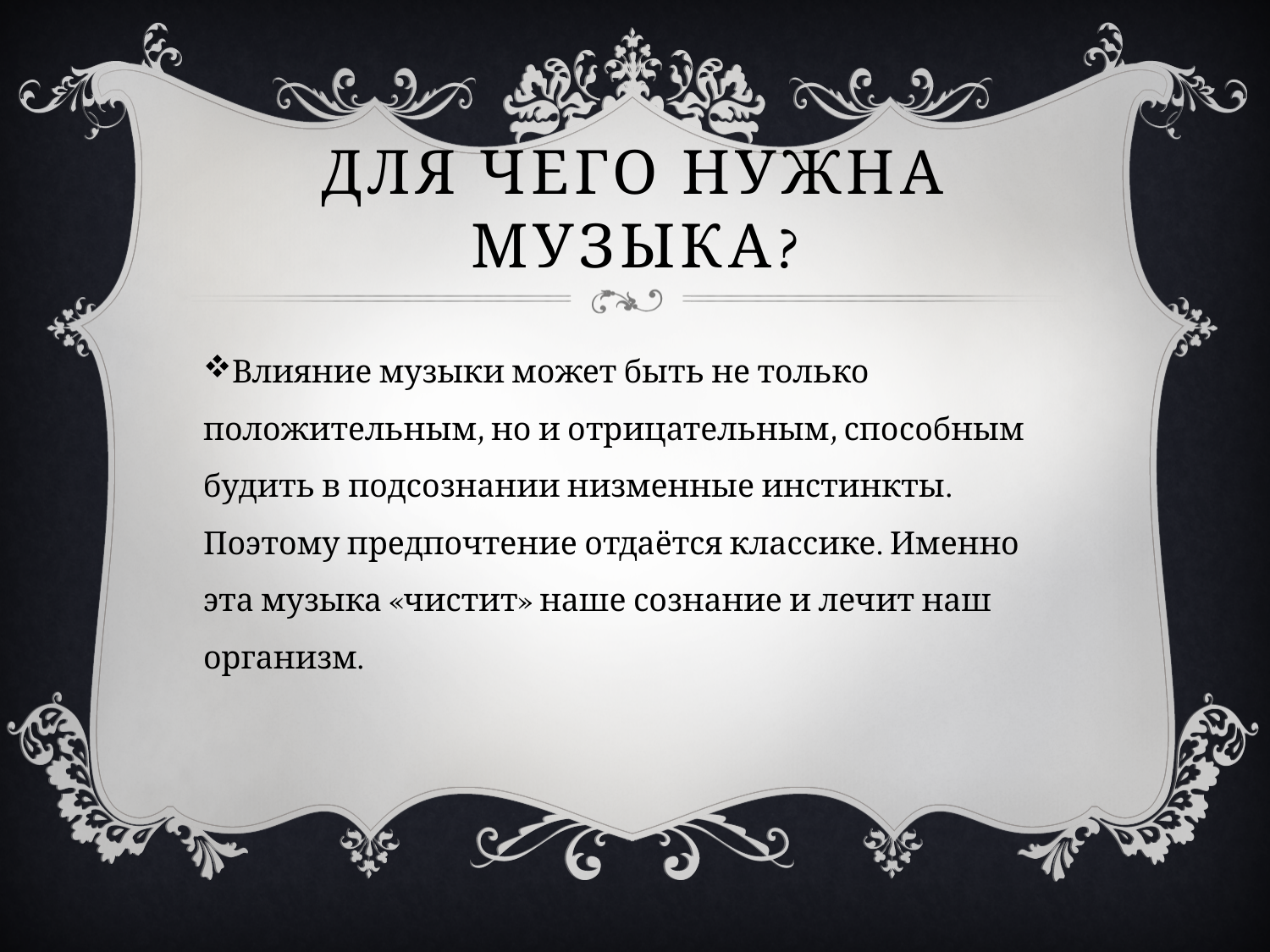

# Для чего нужна музыка?
Влияние музыки может быть не только положительным, но и отрицательным, способным будить в подсознании низменные инстинкты. Поэтому предпочтение отдаётся классике. Именно эта музыка «чистит» наше сознание и лечит наш организм.